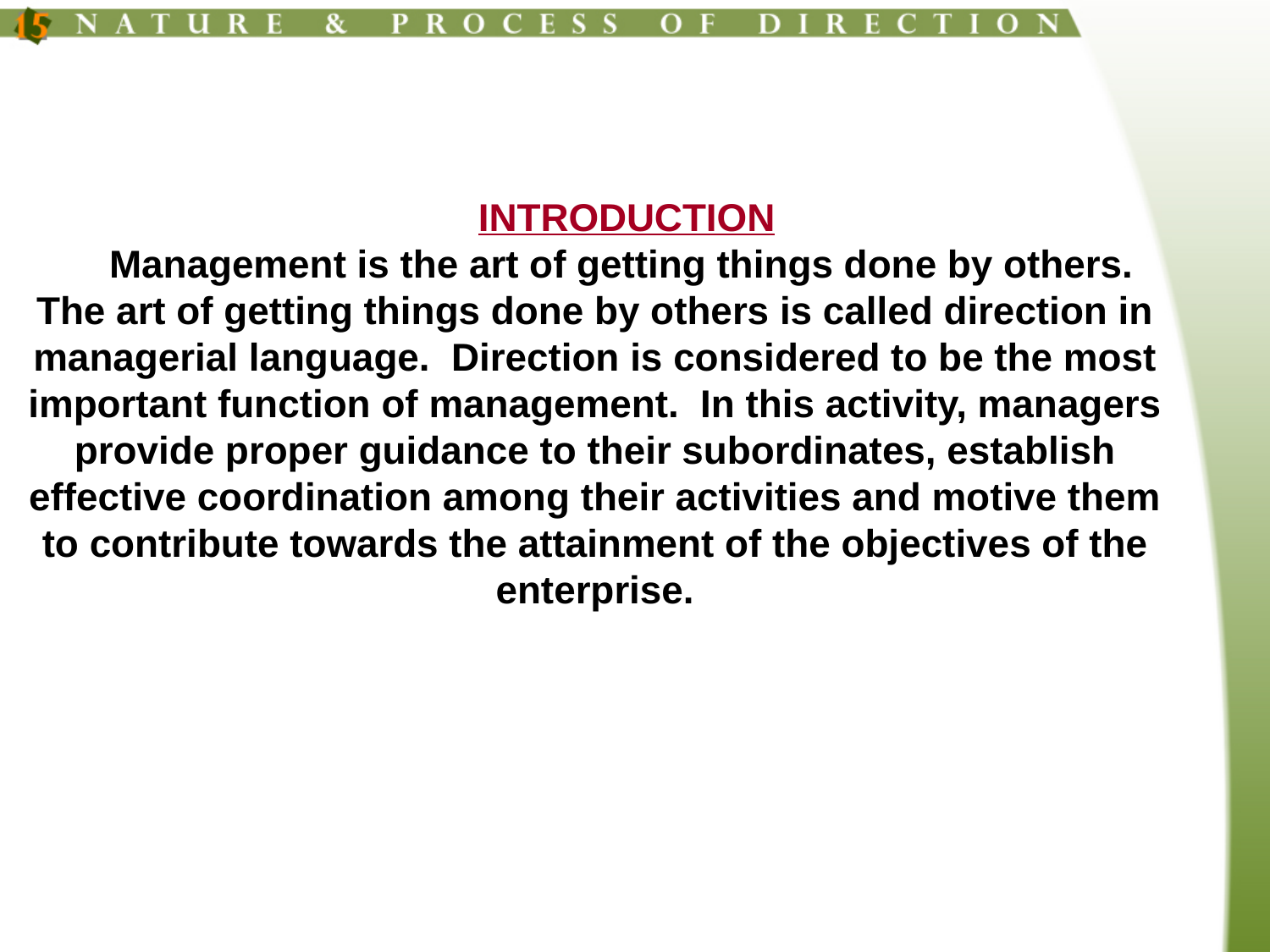

INTRODUCTION
Management is the art of getting things done by others.  The art of getting things done by others is called direction in managerial language.  Direction is considered to be the most important function of management.  In this activity, managers provide proper guidance to their subordinates, establish effective coordination among their activities and motive them to contribute towards the attainment of the objectives of the enterprise.